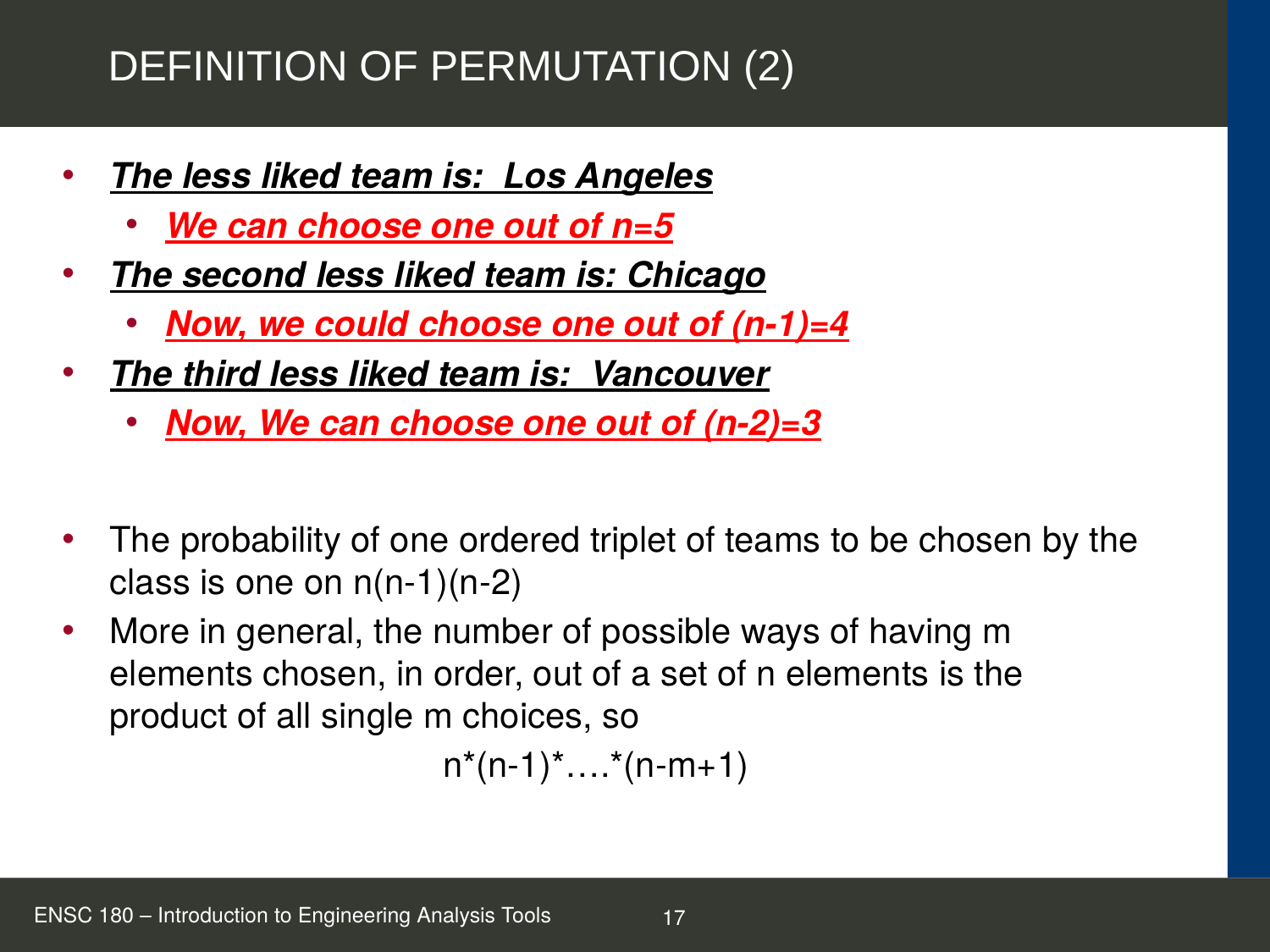

# DEFINITION OF PERMUTATION (2)
The less liked team is:  Los Angeles
We can choose one out of n=5
The second less liked team is: Chicago
Now, we could choose one out of (n-1)=4
The third less liked team is:  Vancouver
Now, We can choose one out of (n-2)=3

The probability of one ordered triplet of teams to be chosen by the class is one on n(n-1)(n-2)
More in general, the number of possible ways of having m elements chosen, in order, out of a set of n elements is the product of all single m choices, so
			n*(n-1)*….*(n-m+1)

ENSC 180 – Introduction to Engineering Analysis Tools